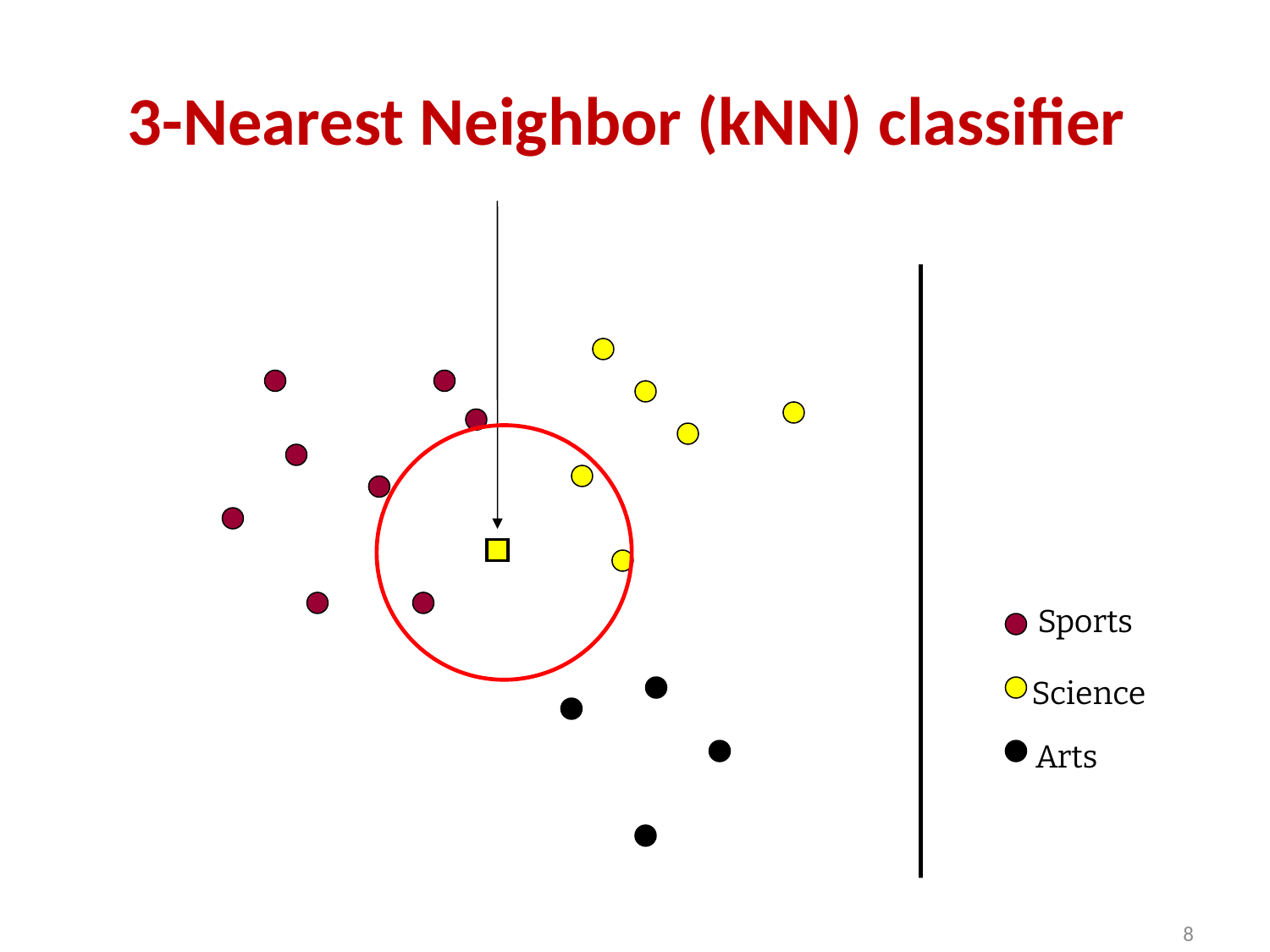

# 3-Nearest Neighbor (kNN) classifier

Sports

Science

Arts

8